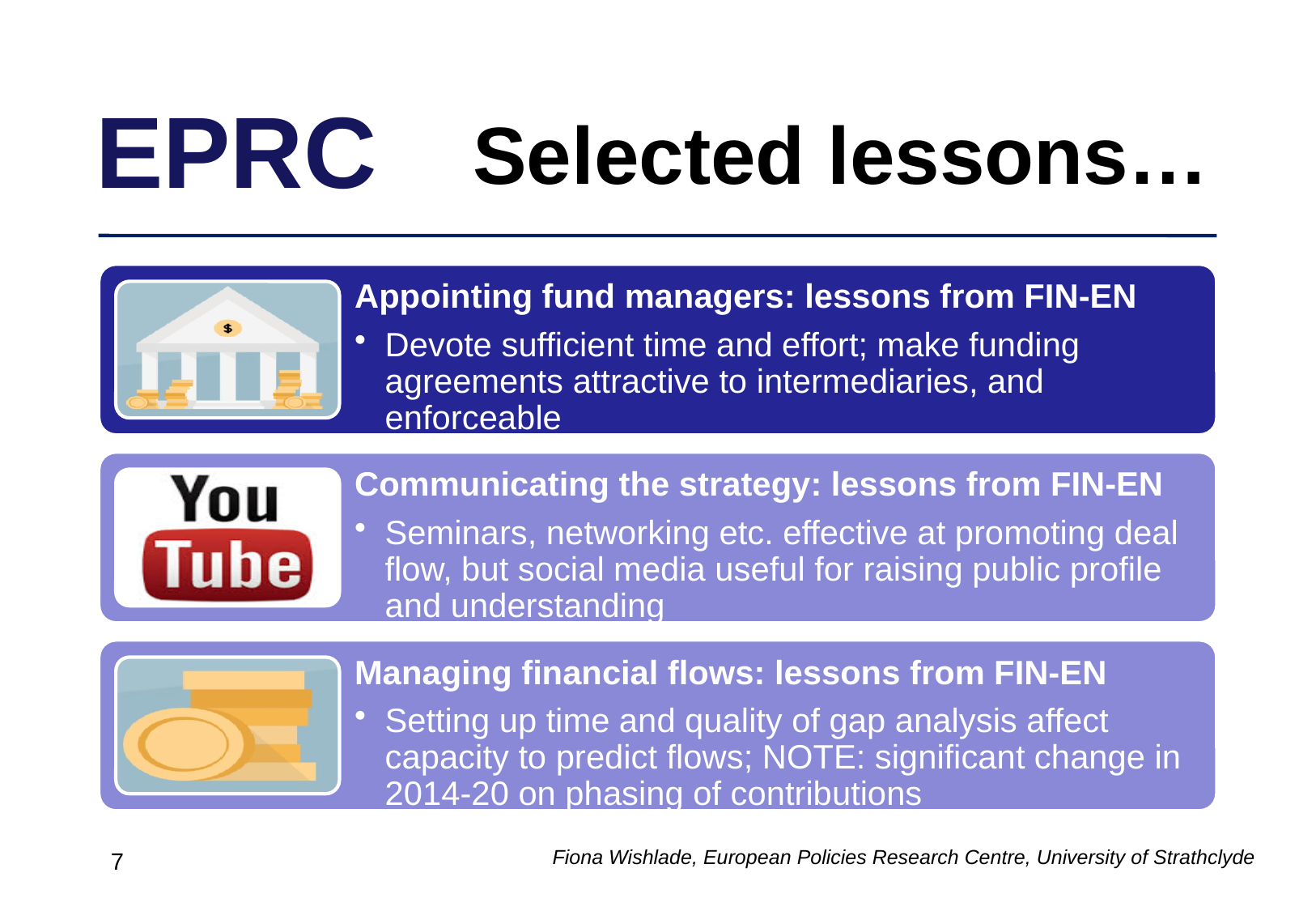

Selected lessons…
Appointing fund managers: lessons from FIN-EN
Devote sufficient time and effort; make funding agreements attractive to intermediaries, and enforceable
Communicating the strategy: lessons from FIN-EN
Seminars, networking etc. effective at promoting deal flow, but social media useful for raising public profile and understanding
Managing financial flows: lessons from FIN-EN
Setting up time and quality of gap analysis affect capacity to predict flows; NOTE: significant change in 2014-20 on phasing of contributions
Fiona Wishlade, European Policies Research Centre, University of Strathclyde

7